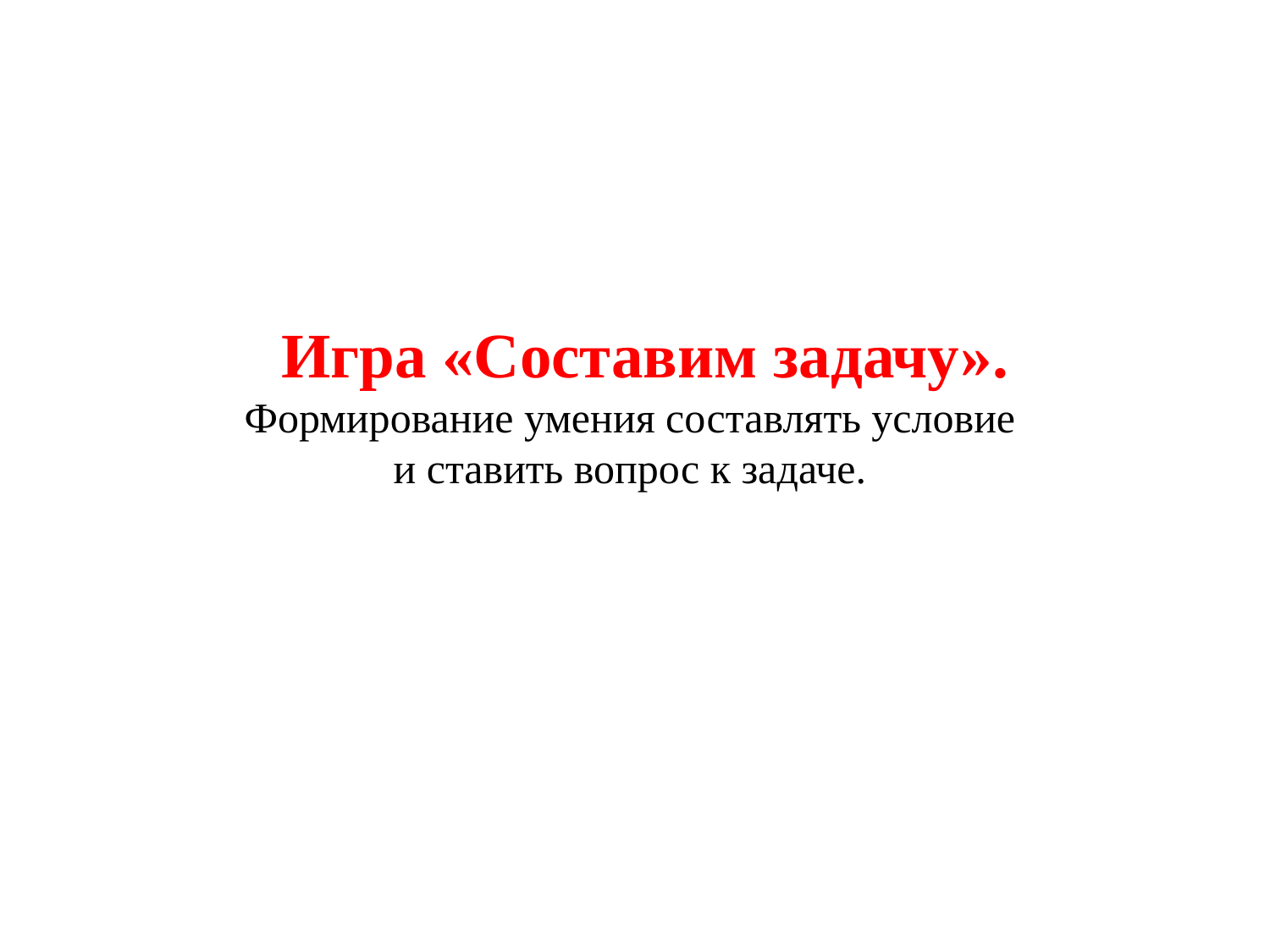

Игра «Составим задачу». Формирование умения составлять условие и ставить вопрос к задаче.